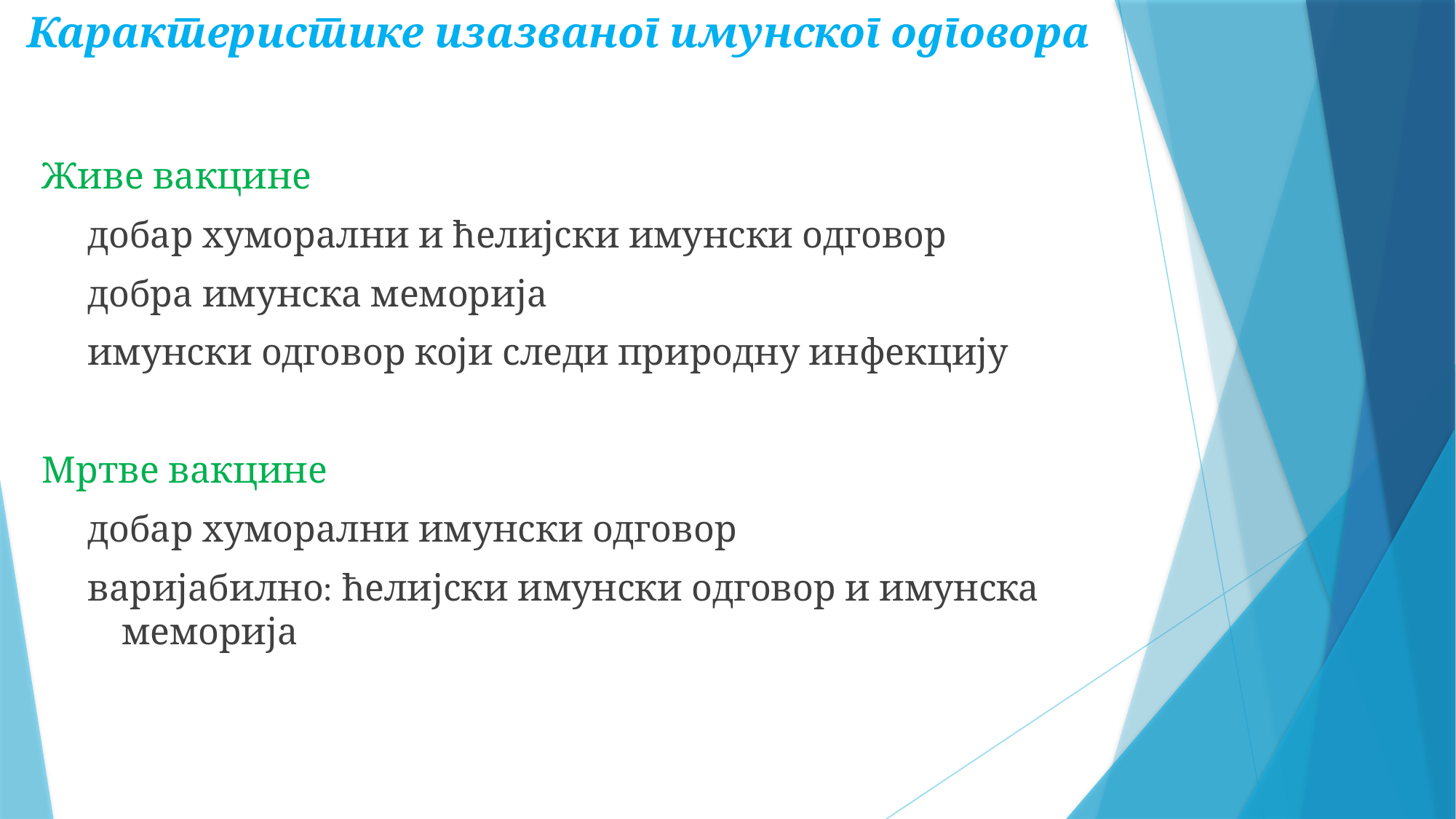

Карактеристике изазваног имунског одговора
 Живе вакцине
добар хуморални и ћелијски имунски одговор
добра имунска меморија
имунски одговор који следи природну инфекцију

 Мртве вакцине
добар хуморални имунски одговор
варијабилно: ћелијски имунски одговор и имунска меморија